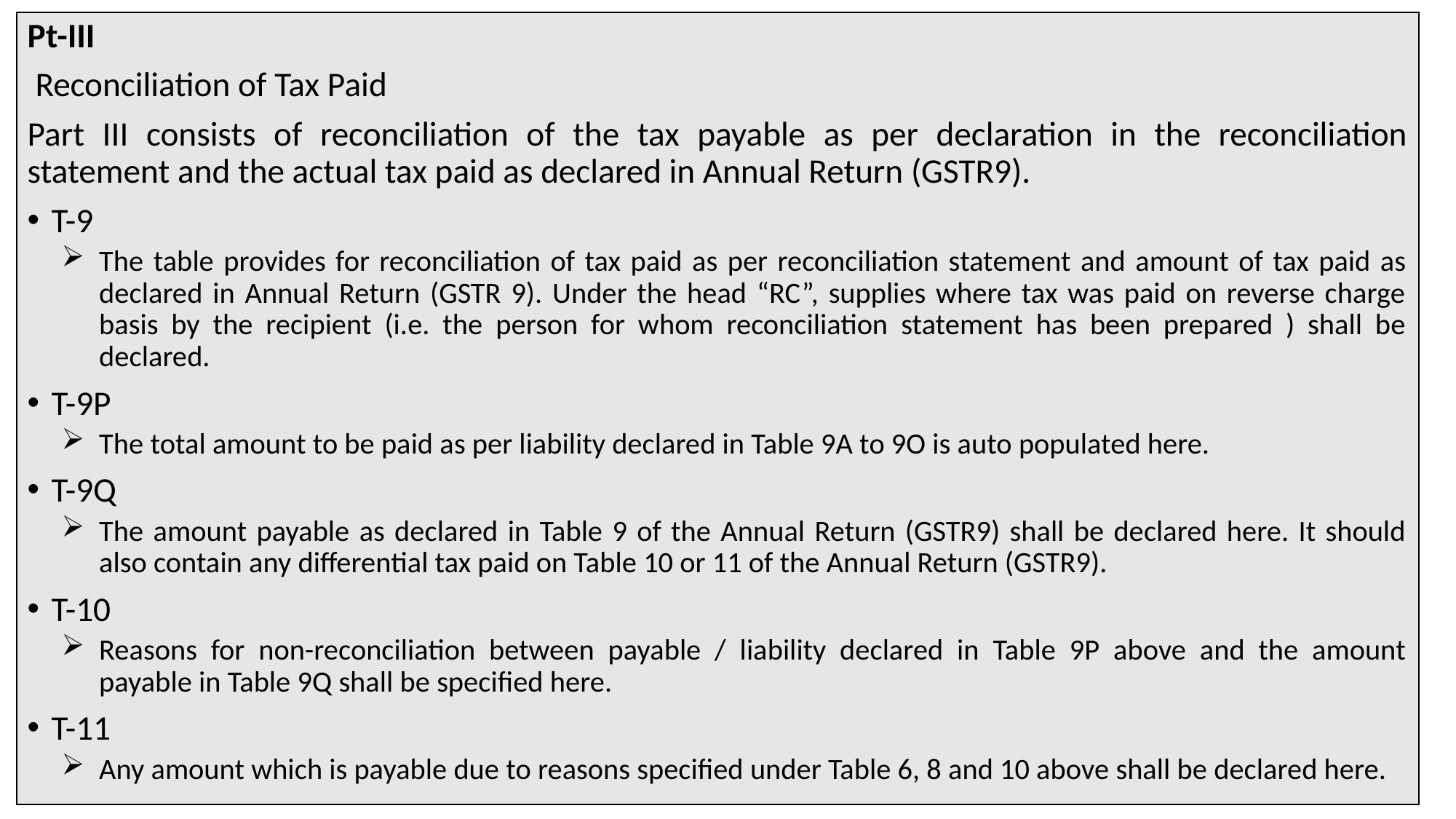

Pt-III
 Reconciliation of Tax Paid
Part III consists of reconciliation of the tax payable as per declaration in the reconciliation statement and the actual tax paid as declared in Annual Return (GSTR9).
T-9
The table provides for reconciliation of tax paid as per reconciliation statement and amount of tax paid as declared in Annual Return (GSTR 9). Under the head “RC”, supplies where tax was paid on reverse charge basis by the recipient (i.e. the person for whom reconciliation statement has been prepared ) shall be declared.
T-9P
The total amount to be paid as per liability declared in Table 9A to 9O is auto populated here.
T-9Q
The amount payable as declared in Table 9 of the Annual Return (GSTR9) shall be declared here. It should also contain any differential tax paid on Table 10 or 11 of the Annual Return (GSTR9).
T-10
Reasons for non-reconciliation between payable / liability declared in Table 9P above and the amount payable in Table 9Q shall be specified here.
T-11
Any amount which is payable due to reasons specified under Table 6, 8 and 10 above shall be declared here.